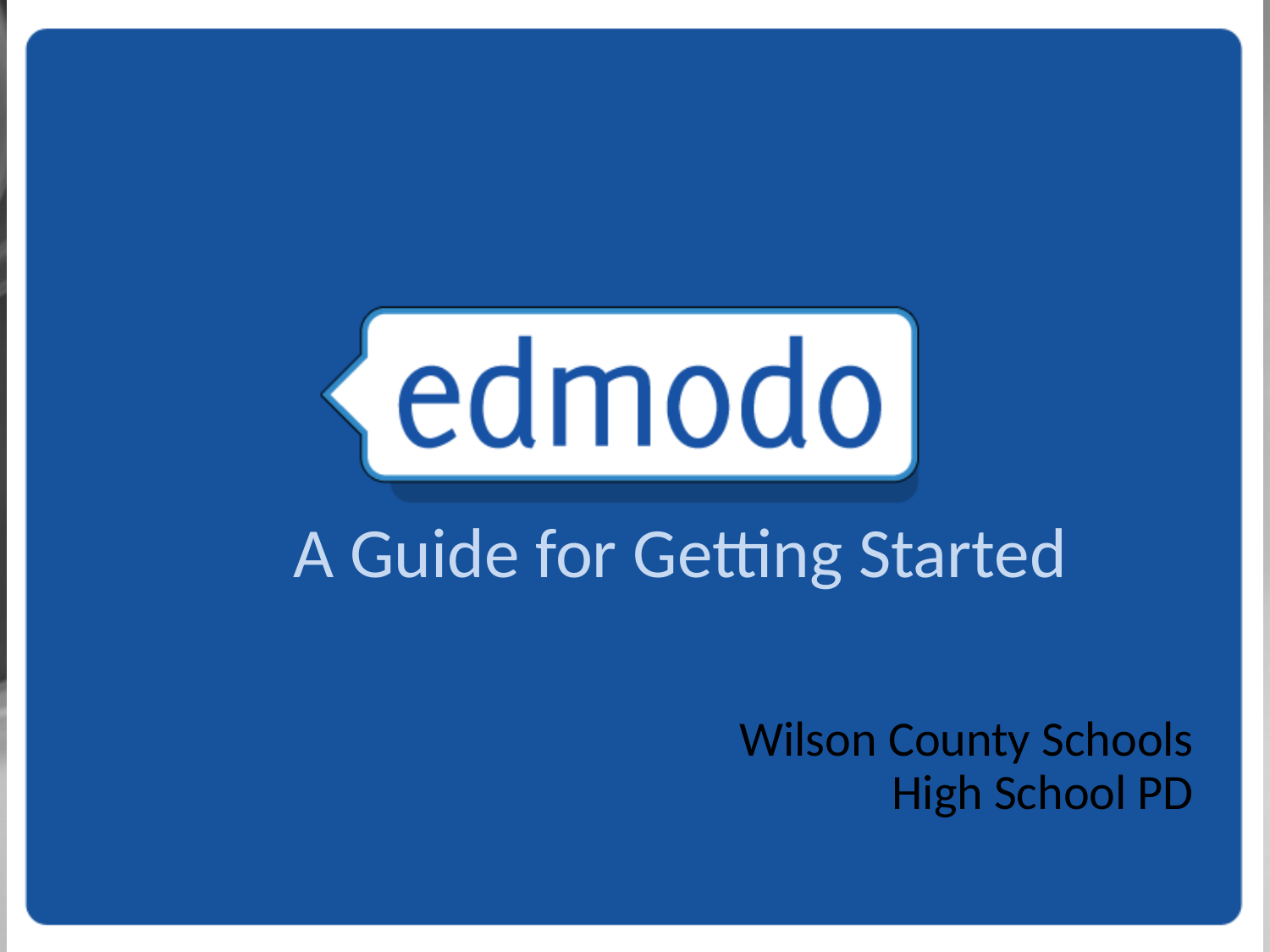

# A Guide for Getting Started
Wilson County Schools
High School PD